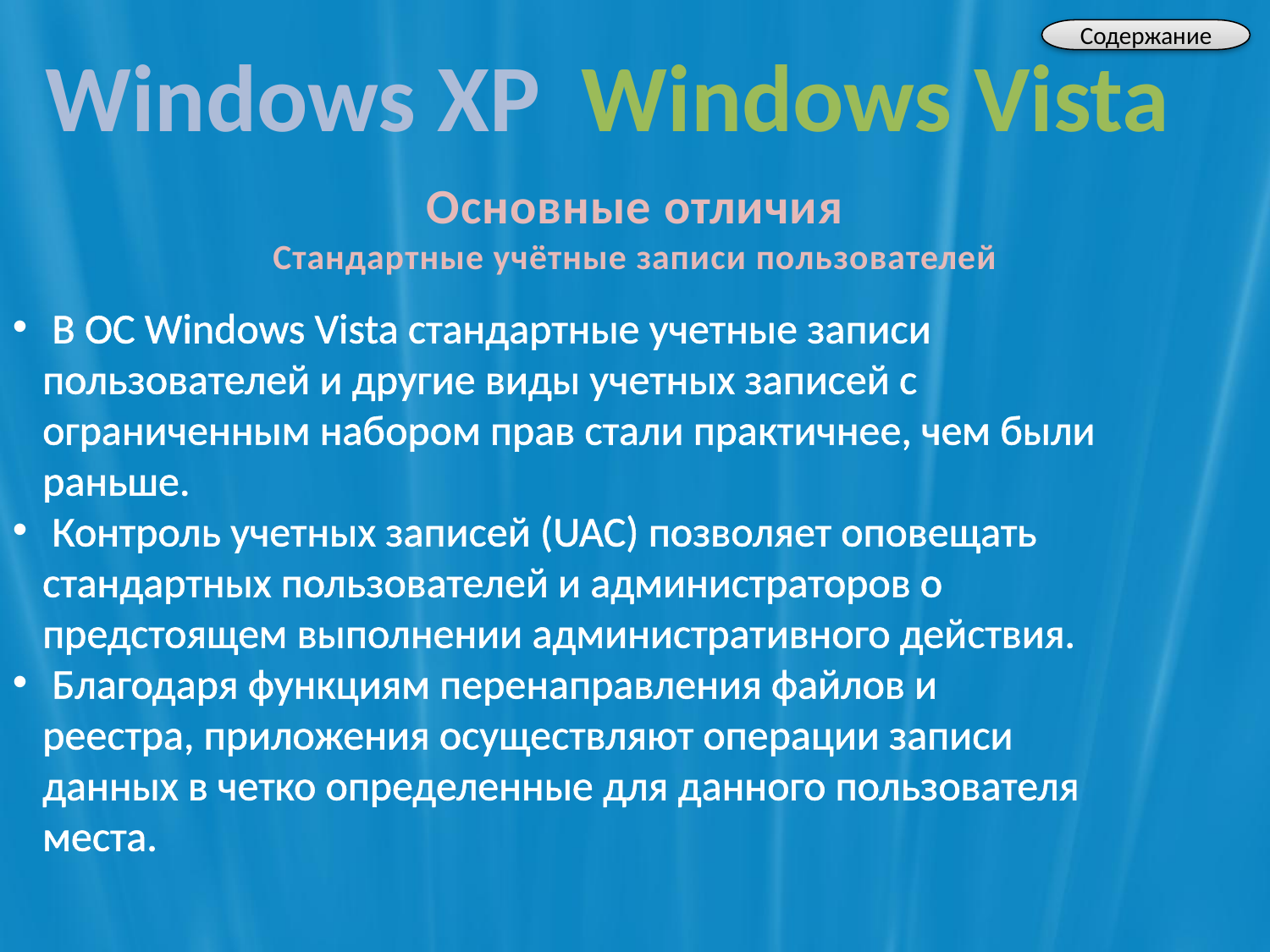

Содержание
Windows XP
Windows Vista
Основные отличия
Стандартные учётные записи пользователей
 В ОС Windows Vista стандартные учетные записи пользователей и другие виды учетных записей с ограниченным набором прав стали практичнее, чем были раньше.
 Контроль учетных записей (UAC) позволяет оповещать стандартных пользователей и администраторов о предстоящем выполнении административного действия.
 Благодаря функциям перенаправления файлов и реестра, приложения осуществляют операции записи данных в четко определенные для данного пользователя места.